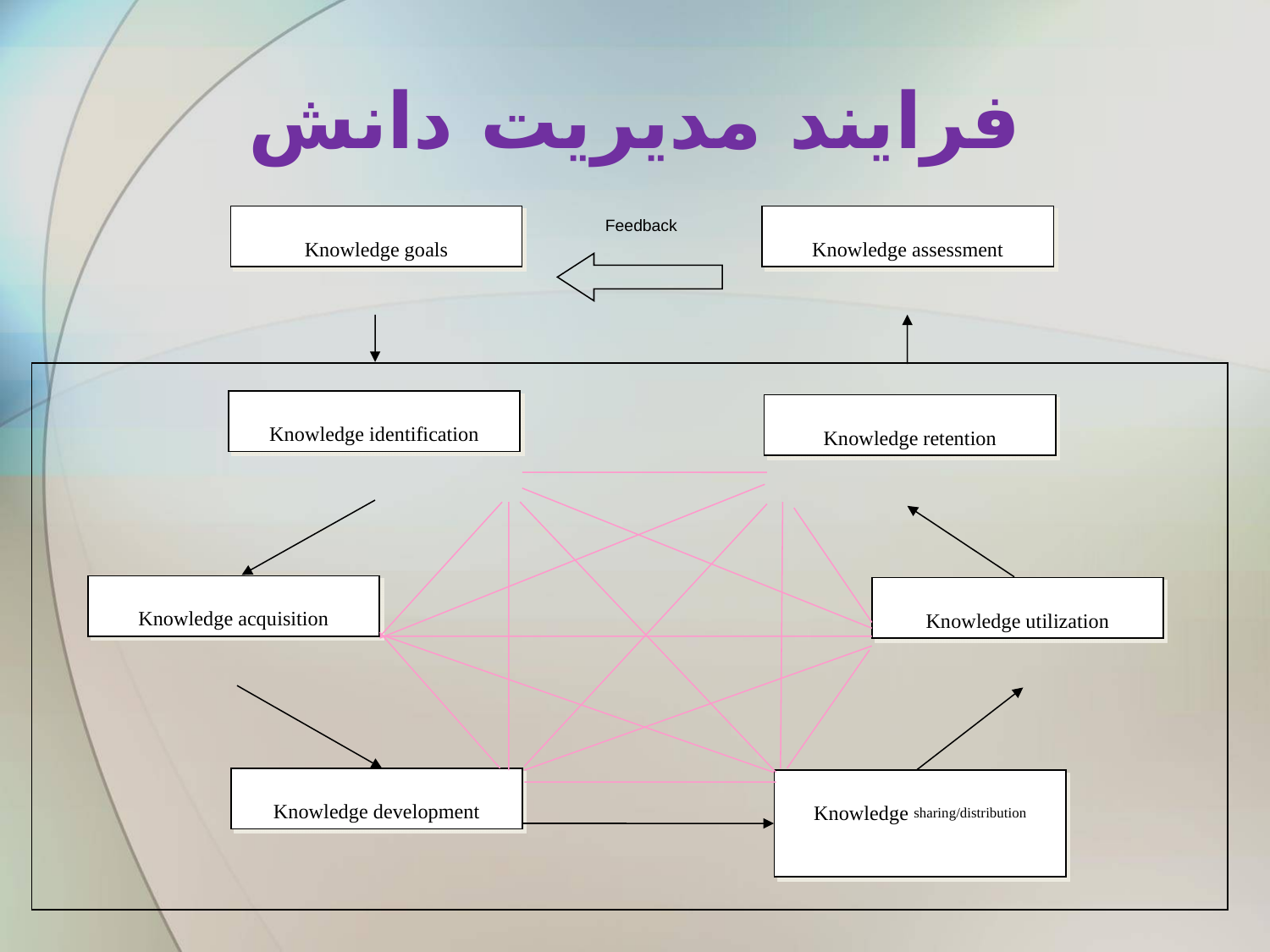

# فرايند مديريت دانش
Feedback
Knowledge goals
Knowledge assessment

Knowledge identification
Knowledge retention

Knowledge acquisition
Knowledge utilization

Knowledge development
Knowledge sharing/distribution